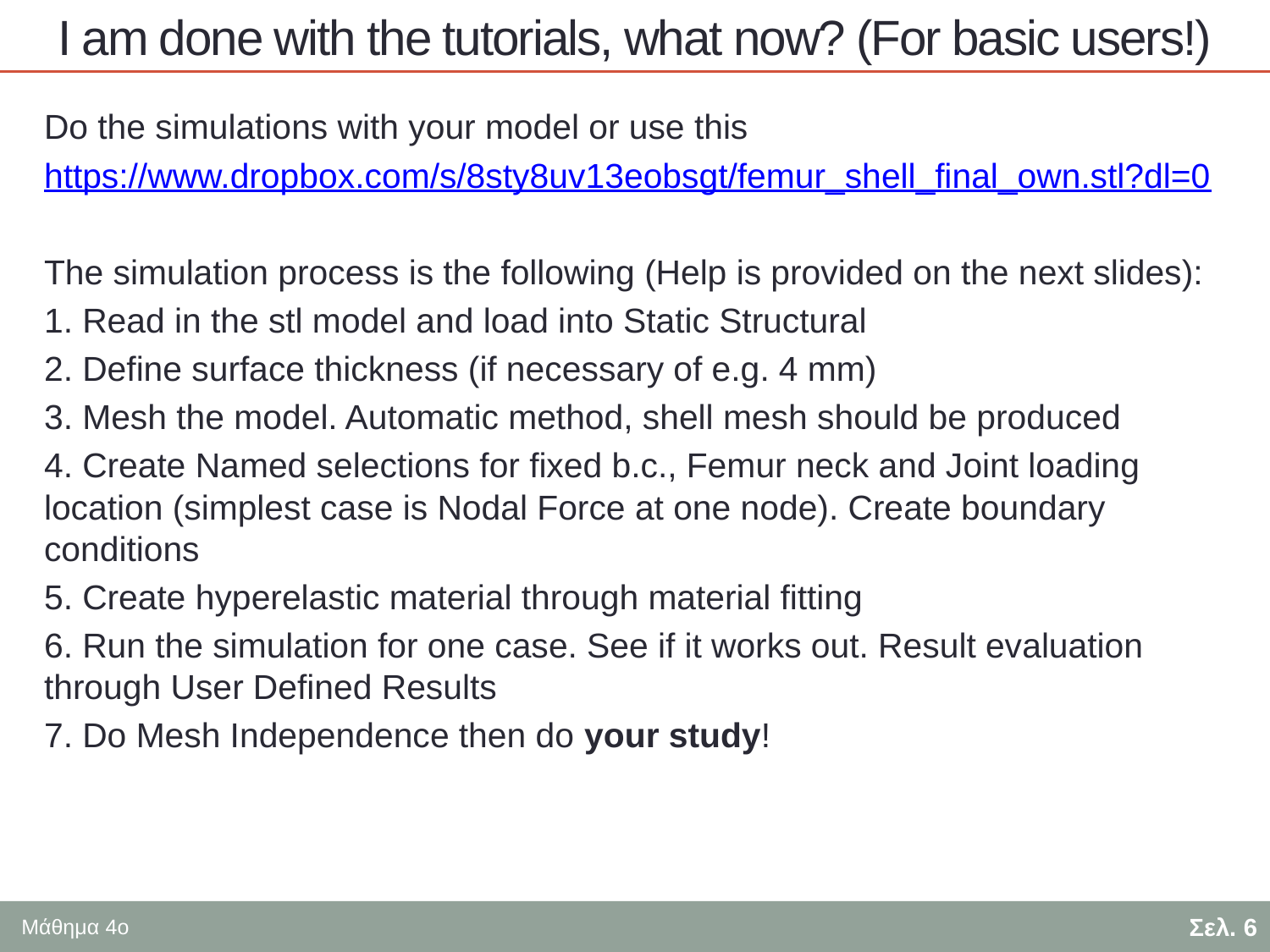

# I am done with the tutorials, what now? (For basic users!)
Do the simulations with your model or use this
https://www.dropbox.com/s/8sty8uv13eobsgt/femur_shell_final_own.stl?dl=0

The simulation process is the following (Help is provided on the next slides):
1. Read in the stl model and load into Static Structural
2. Define surface thickness (if necessary of e.g. 4 mm)
3. Mesh the model. Automatic method, shell mesh should be produced
4. Create Named selections for fixed b.c., Femur neck and Joint loading location (simplest case is Nodal Force at one node). Create boundary conditions
5. Create hyperelastic material through material fitting
6. Run the simulation for one case. See if it works out. Result evaluation through User Defined Results
7. Do Mesh Independence then do your study!
Σελ. 6